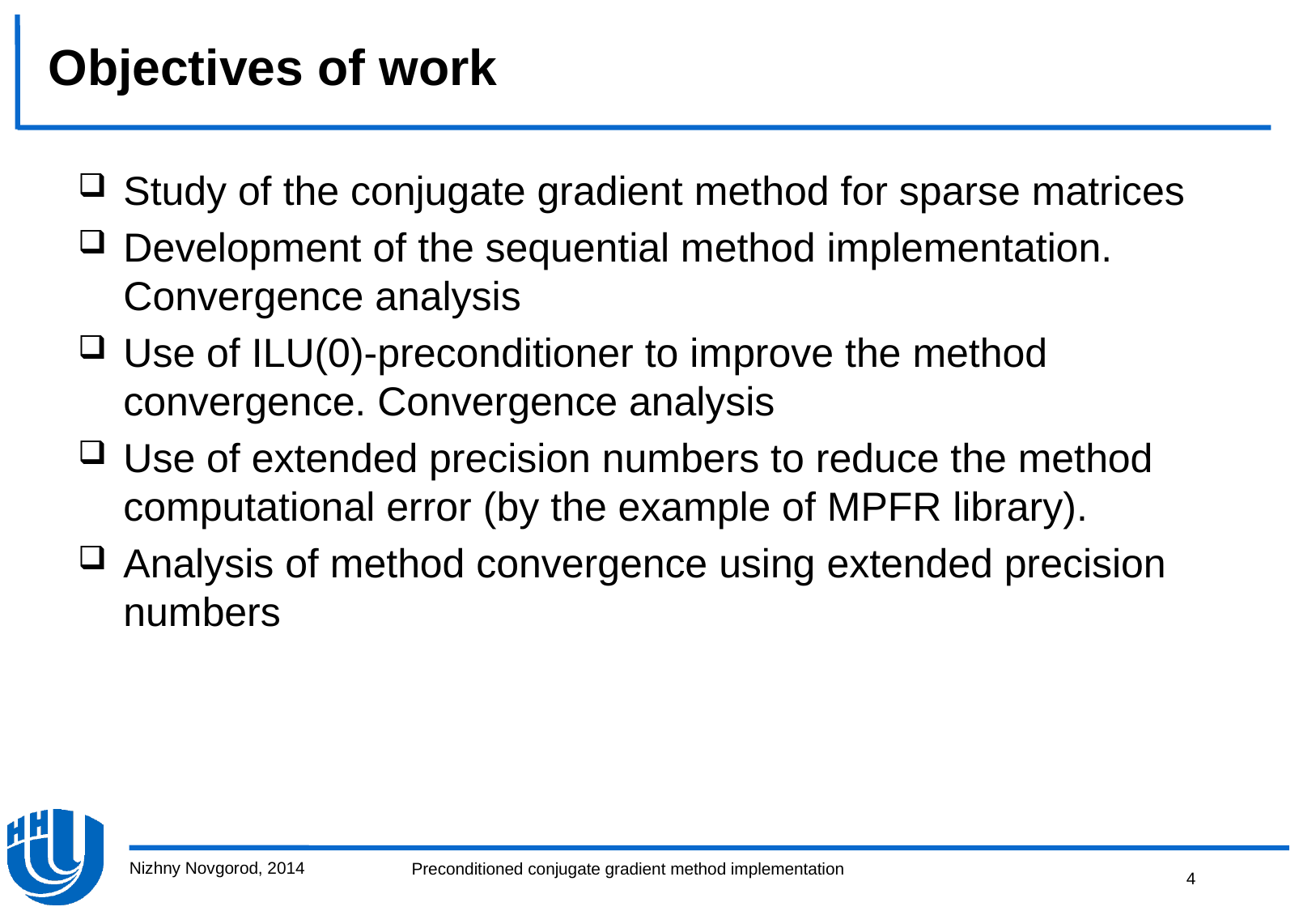

# Objectives of work
Study of the conjugate gradient method for sparse matrices
Development of the sequential method implementation. Convergence analysis
Use of ILU(0)-preconditioner to improve the method convergence. Convergence analysis
Use of extended precision numbers to reduce the method computational error (by the example of MPFR library).
Analysis of method convergence using extended precision numbers

Nizhny Novgorod, 2014
4
Preconditioned conjugate gradient method implementation